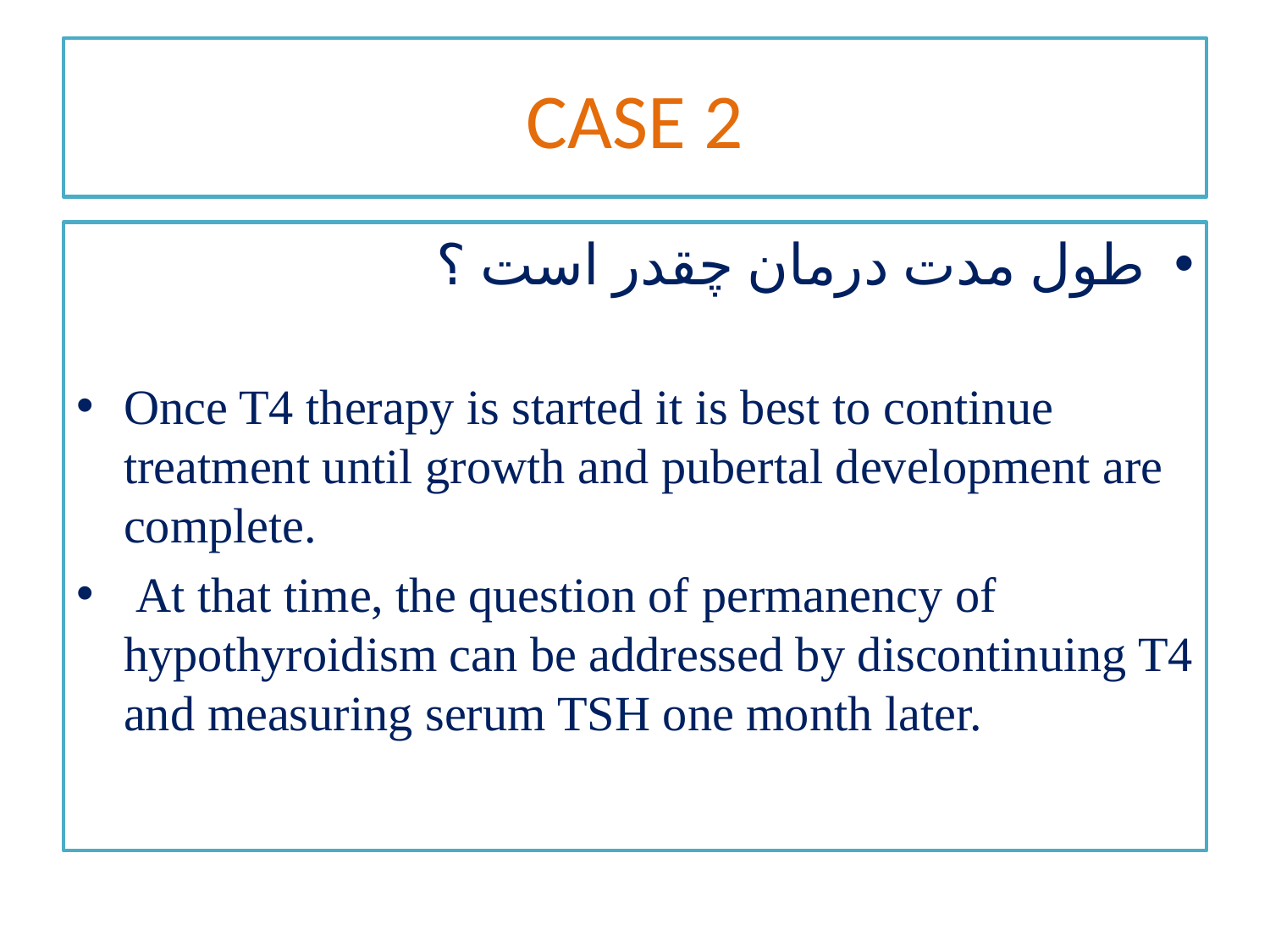

# CASE 2
طول مدت درمان چقدر است ؟

Once T4 therapy is started it is best to continue treatment until growth and pubertal development are complete.
 At that time, the question of permanency of hypothyroidism can be addressed by discontinuing T4 and measuring serum TSH one month later.